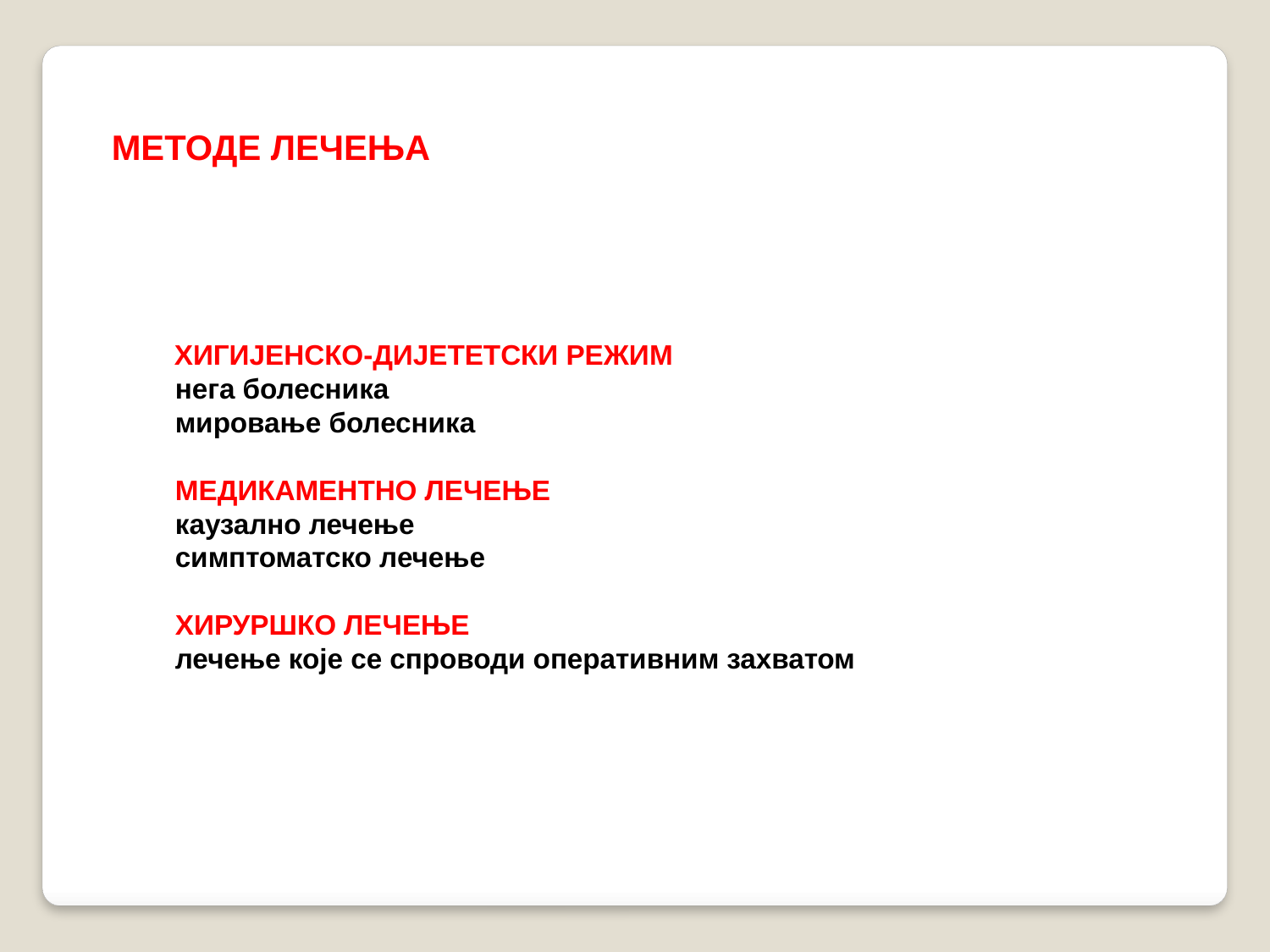

МЕТОДЕ ЛЕЧЕЊА

        ХИГИЈЕНСКО-ДИЈЕТЕТСКИ РЕЖИМ
нега болесника
мировање болесника

МЕДИКАМЕНТНО ЛЕЧЕЊЕ
каузално лечење
симптоматско лечење

ХИРУРШКО ЛЕЧЕЊЕ
лечење које се спроводи оперативним захватом